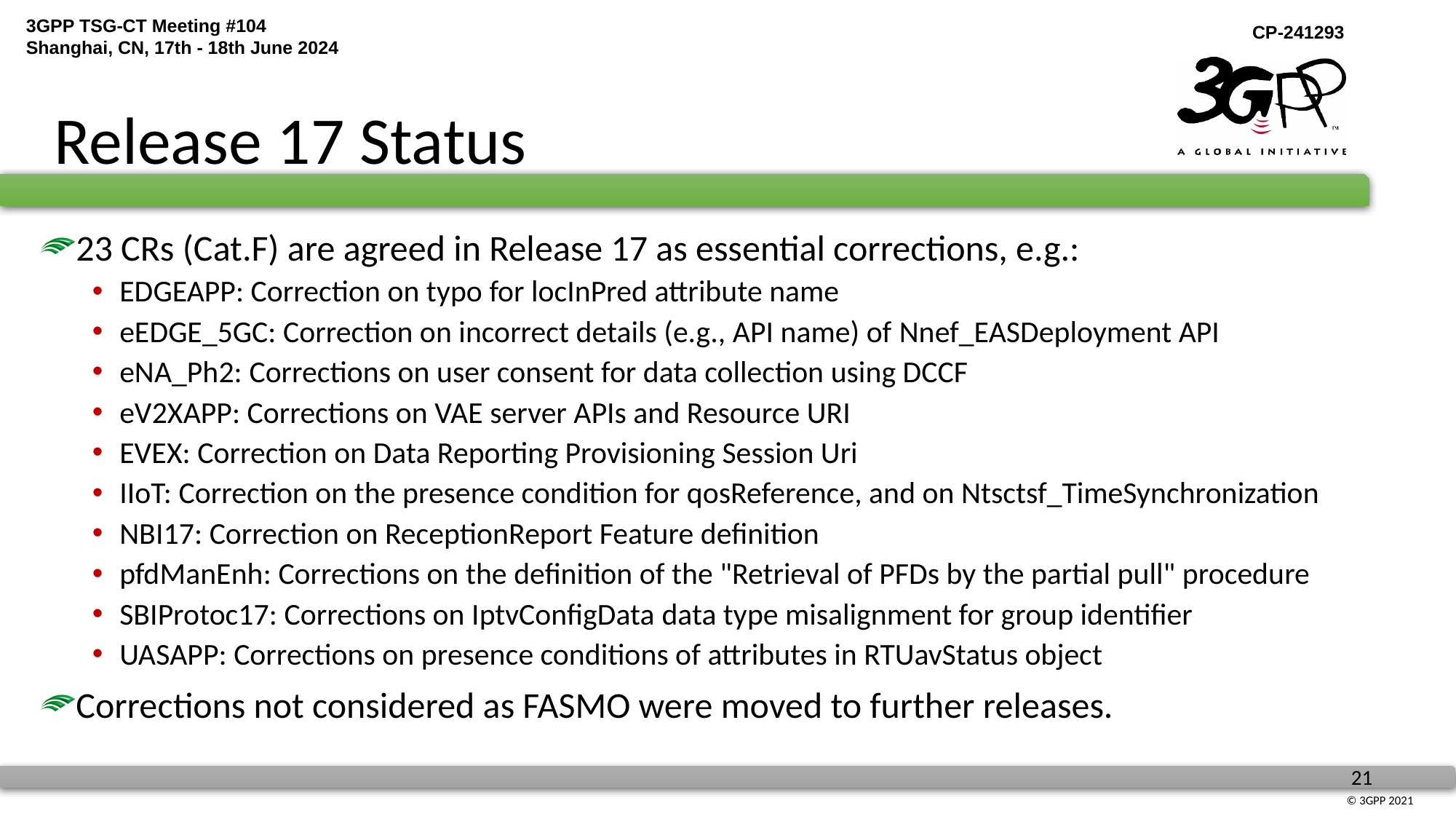

# Release 17 Status
23 CRs (Cat.F) are agreed in Release 17 as essential corrections, e.g.:
EDGEAPP: Correction on typo for locInPred attribute name
eEDGE_5GC: Correction on incorrect details (e.g., API name) of Nnef_EASDeployment API
eNA_Ph2: Corrections on user consent for data collection using DCCF
eV2XAPP: Corrections on VAE server APIs and Resource URI
EVEX: Correction on Data Reporting Provisioning Session Uri
IIoT: Correction on the presence condition for qosReference, and on Ntsctsf_TimeSynchronization
NBI17: Correction on ReceptionReport Feature definition
pfdManEnh: Corrections on the definition of the "Retrieval of PFDs by the partial pull" procedure
SBIProtoc17: Corrections on IptvConfigData data type misalignment for group identifier
UASAPP: Corrections on presence conditions of attributes in RTUavStatus object
Corrections not considered as FASMO were moved to further releases.